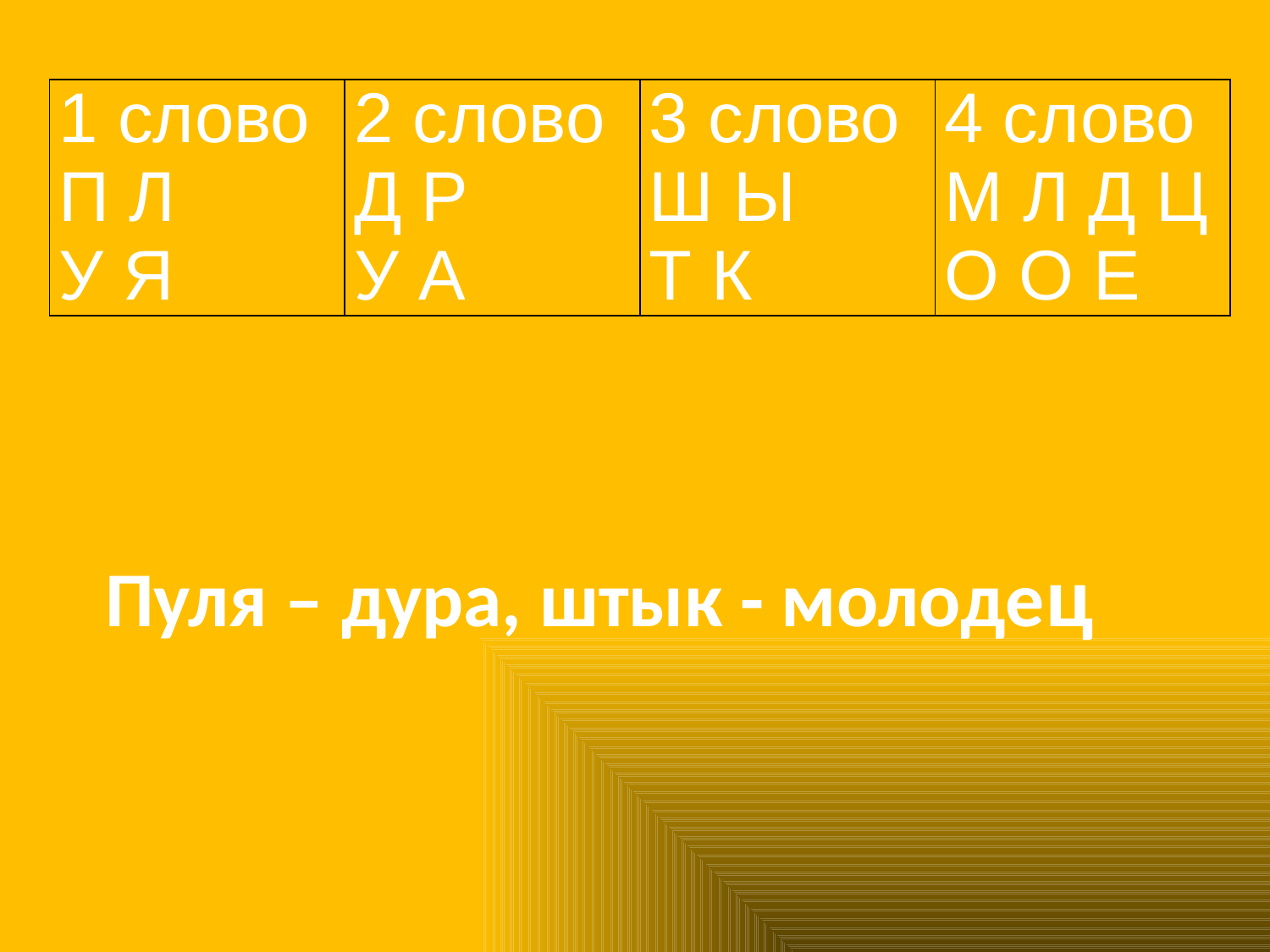

| 1 слово П Л У Я | 2 слово Д Р У А | 3 слово Ш Ы Т К | 4 слово М Л Д Ц О О Е |
| --- | --- | --- | --- |
Пуля – дура, штык - молодец